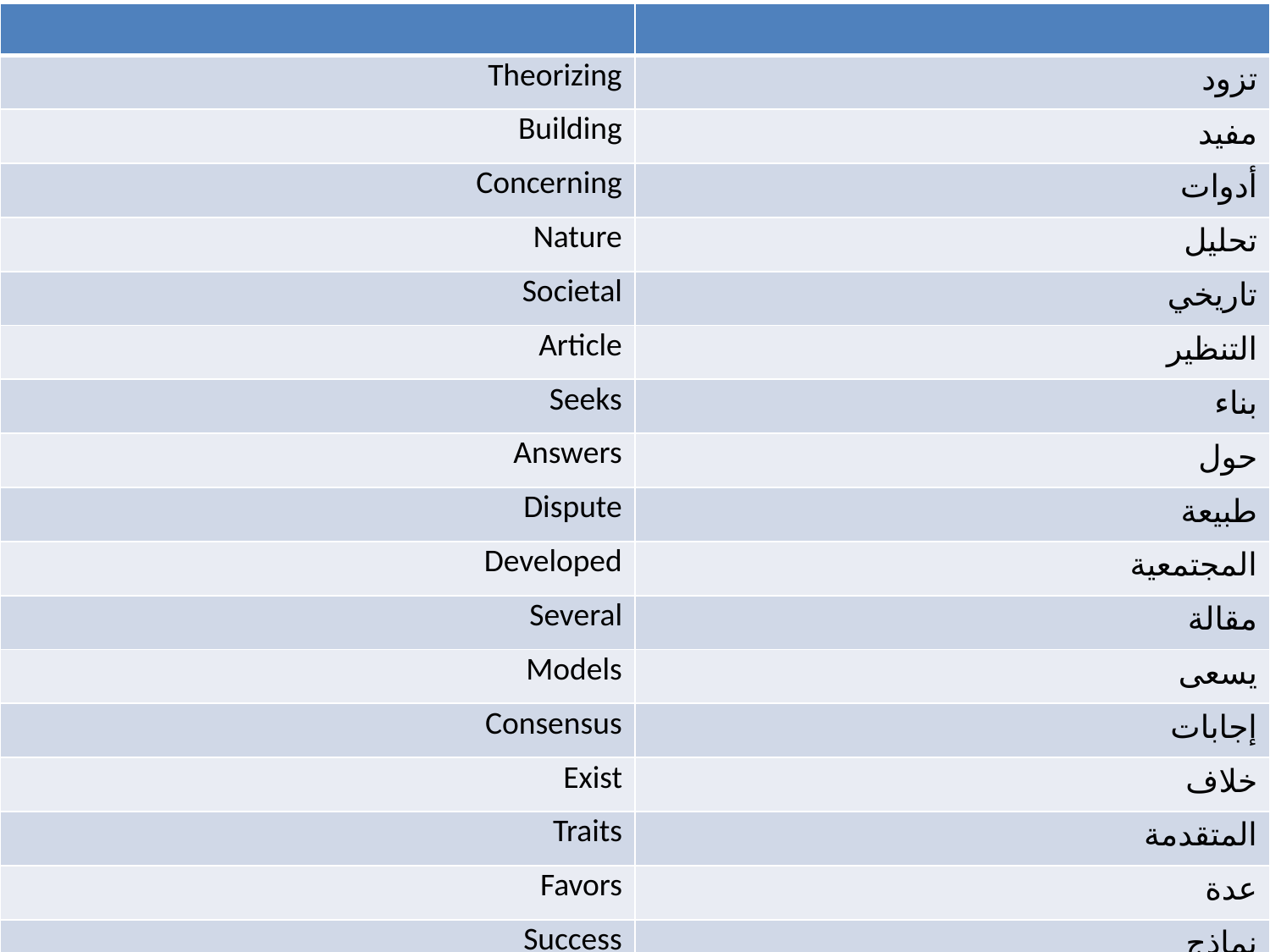

|  |  |
| --- | --- |
| Theorizing | تزود |
| Building | مفيد |
| Concerning | أدوات |
| Nature | تحليل |
| Societal | تاريخي |
| Article | التنظير |
| Seeks | بناء |
| Answers | حول |
| Dispute | طبيعة |
| Developed | المجتمعية |
| Several | مقالة |
| Models | يسعى |
| Consensus | إجابات |
| Exist | خلاف |
| Traits | المتقدمة |
| Favors | عدة |
| Success | نماذج |
#